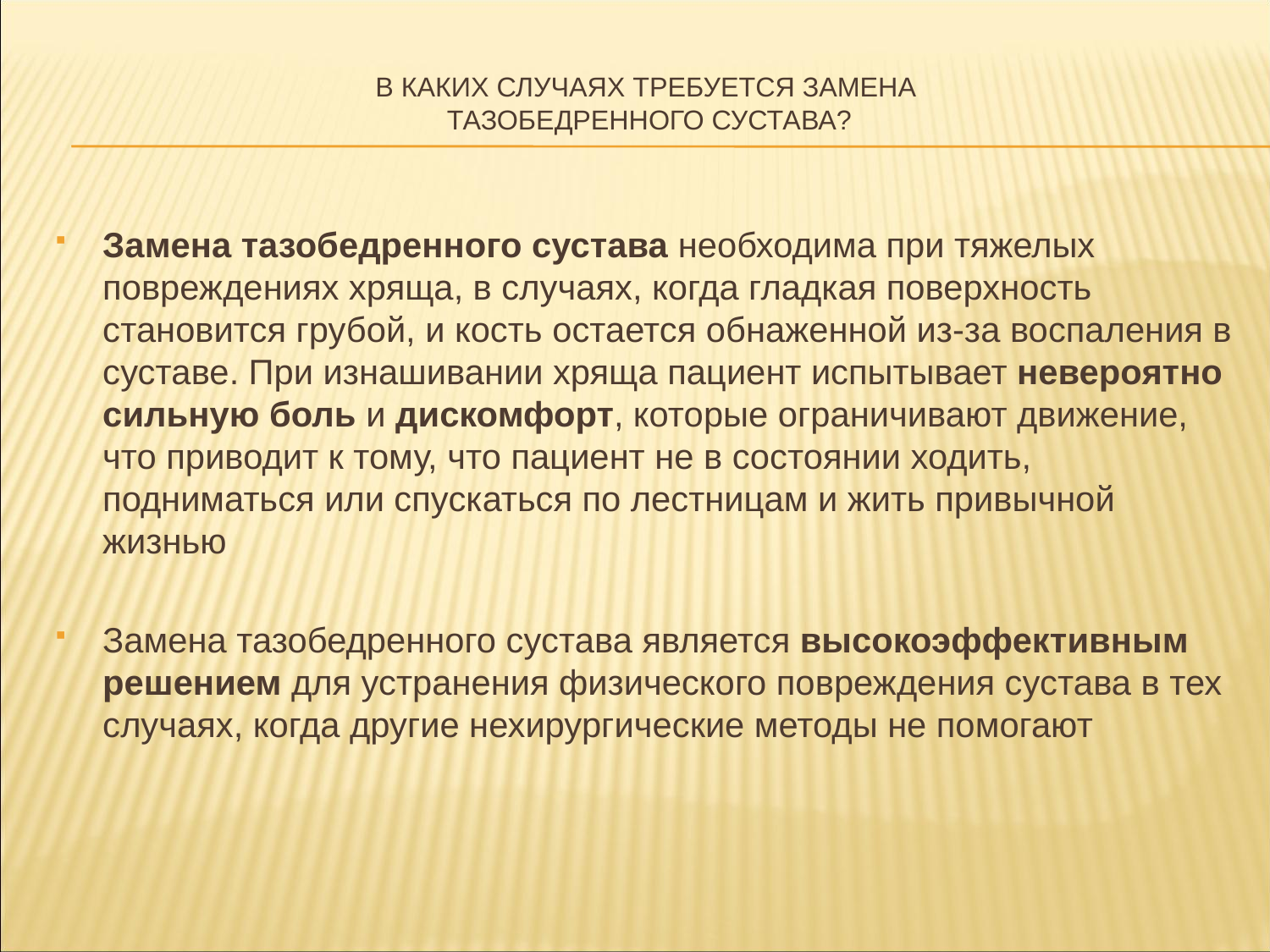

# В каких случаях требуется замена тазобедренного сустава?
Замена тазобедренного сустава необходима при тяжелых повреждениях хряща, в случаях, когда гладкая поверхность становится грубой, и кость остается обнаженной из-за воспаления в суставе. При изнашивании хряща пациент испытывает невероятно сильную боль и дискомфорт, которые ограничивают движение, что приводит к тому, что пациент не в состоянии ходить, подниматься или спускаться по лестницам и жить привычной жизнью

Замена тазобедренного сустава является высокоэффективным решением для устранения физического повреждения сустава в тех случаях, когда другие нехирургические методы не помогают